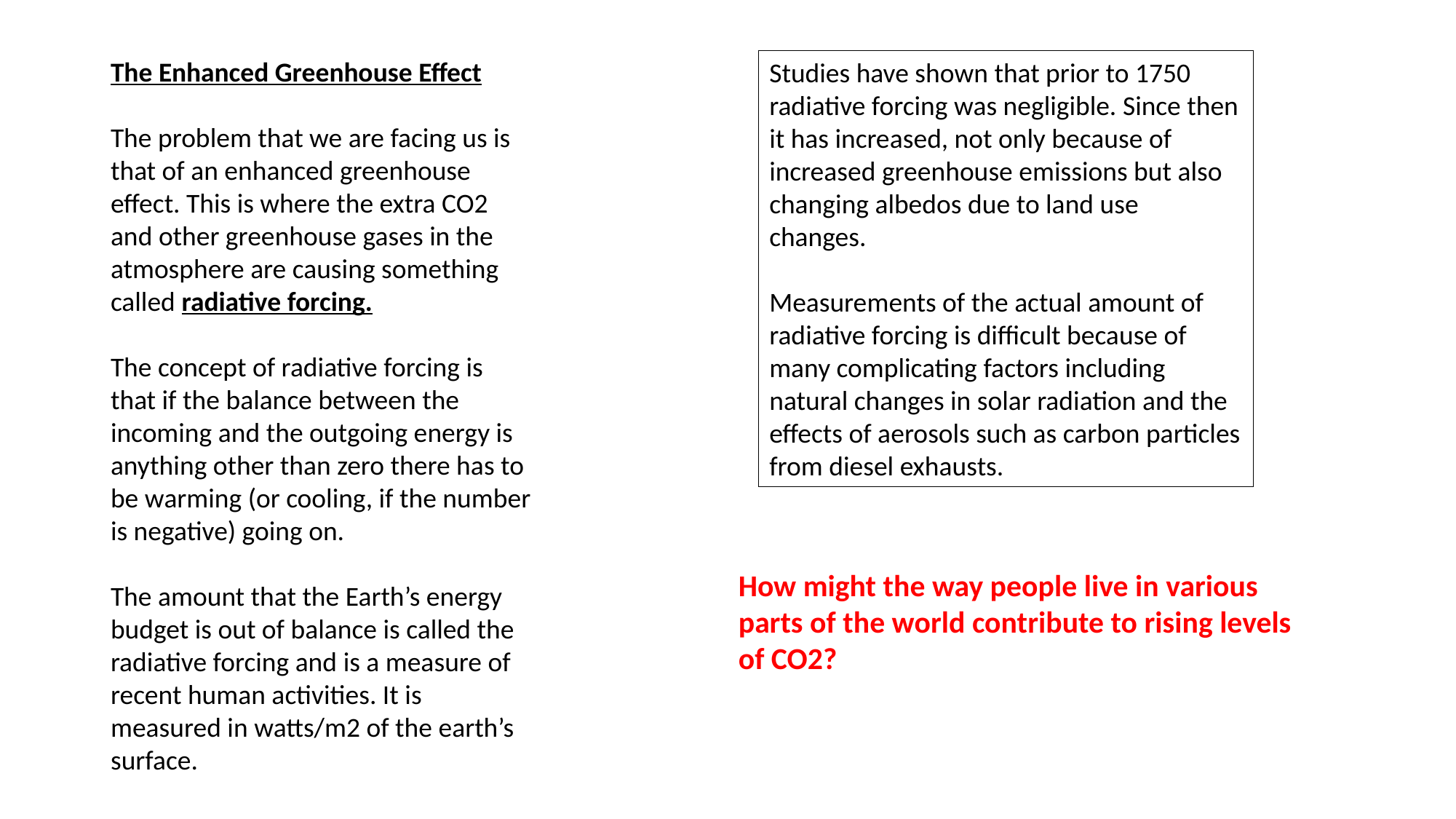

The Enhanced Greenhouse Effect

The problem that we are facing us is that of an enhanced greenhouse effect. This is where the extra CO2 and other greenhouse gases in the atmosphere are causing something called radiative forcing.

The concept of radiative forcing is that if the balance between the incoming and the outgoing energy is anything other than zero there has to be warming (or cooling, if the number is negative) going on.

The amount that the Earth’s energy budget is out of balance is called the radiative forcing and is a measure of recent human activities. It is measured in watts/m2 of the earth’s surface.
Studies have shown that prior to 1750 radiative forcing was negligible. Since then it has increased, not only because of increased greenhouse emissions but also changing albedos due to land use changes.

Measurements of the actual amount of radiative forcing is difficult because of many complicating factors including natural changes in solar radiation and the effects of aerosols such as carbon particles from diesel exhausts.

How might the way people live in various parts of the world contribute to rising levels of CO2?